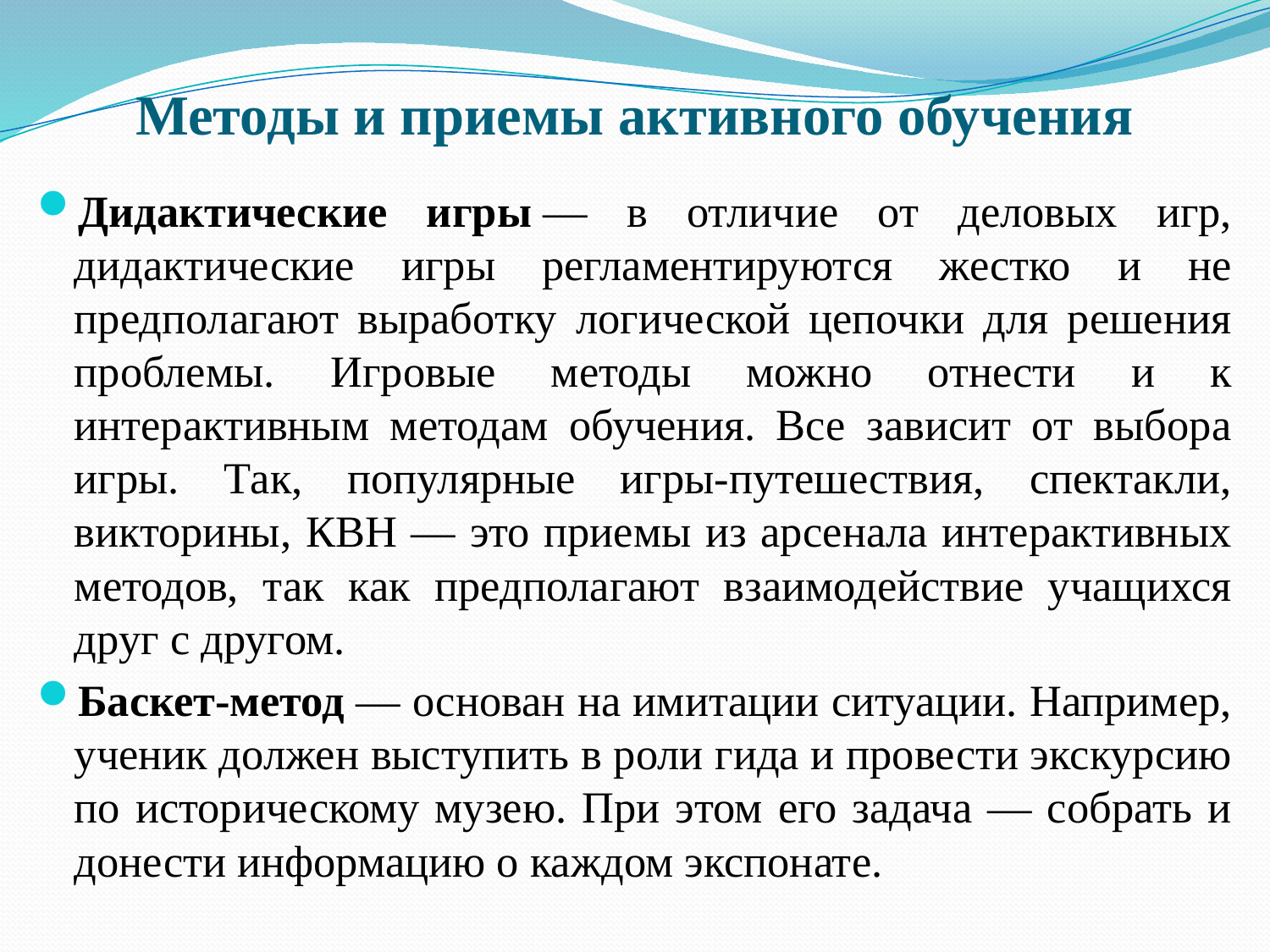

# Методы и приемы активного обучения
Дидактические игры — в отличие от деловых игр, дидактические игры регламентируются жестко и не предполагают выработку логической цепочки для решения проблемы. Игровые методы можно отнести и к интерактивным методам обучения. Все зависит от выбора игры. Так, популярные игры-путешествия, спектакли, викторины, КВН — это приемы из арсенала интерактивных методов, так как предполагают взаимодействие учащихся друг с другом.
Баскет-метод — основан на имитации ситуации. Например, ученик должен выступить в роли гида и провести экскурсию по историческому музею. При этом его задача — собрать и донести информацию о каждом экспонате.